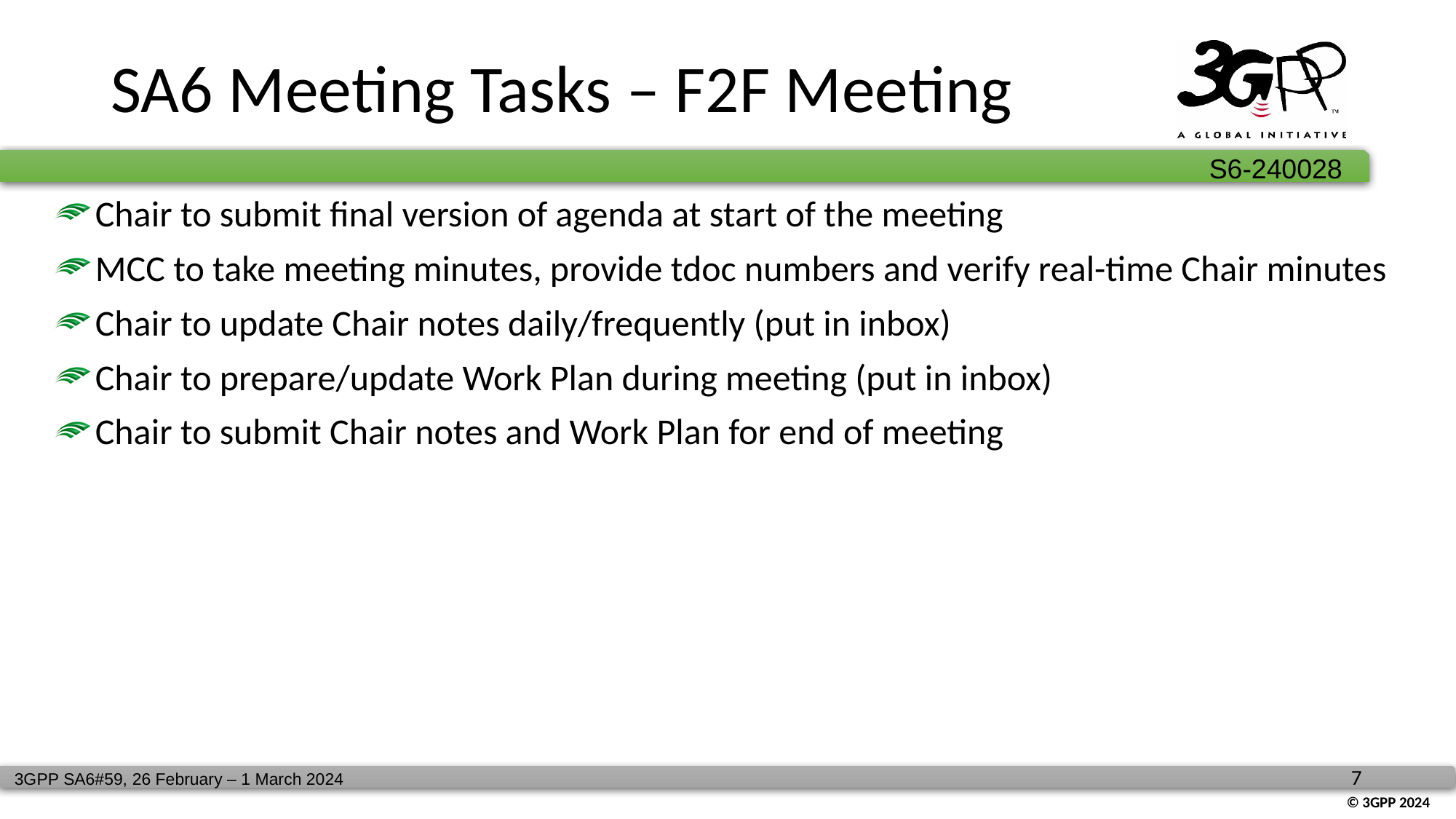

# SA6 Meeting Tasks – F2F Meeting
Chair to submit final version of agenda at start of the meeting
MCC to take meeting minutes, provide tdoc numbers and verify real-time Chair minutes
Chair to update Chair notes daily/frequently (put in inbox)
Chair to prepare/update Work Plan during meeting (put in inbox)
Chair to submit Chair notes and Work Plan for end of meeting